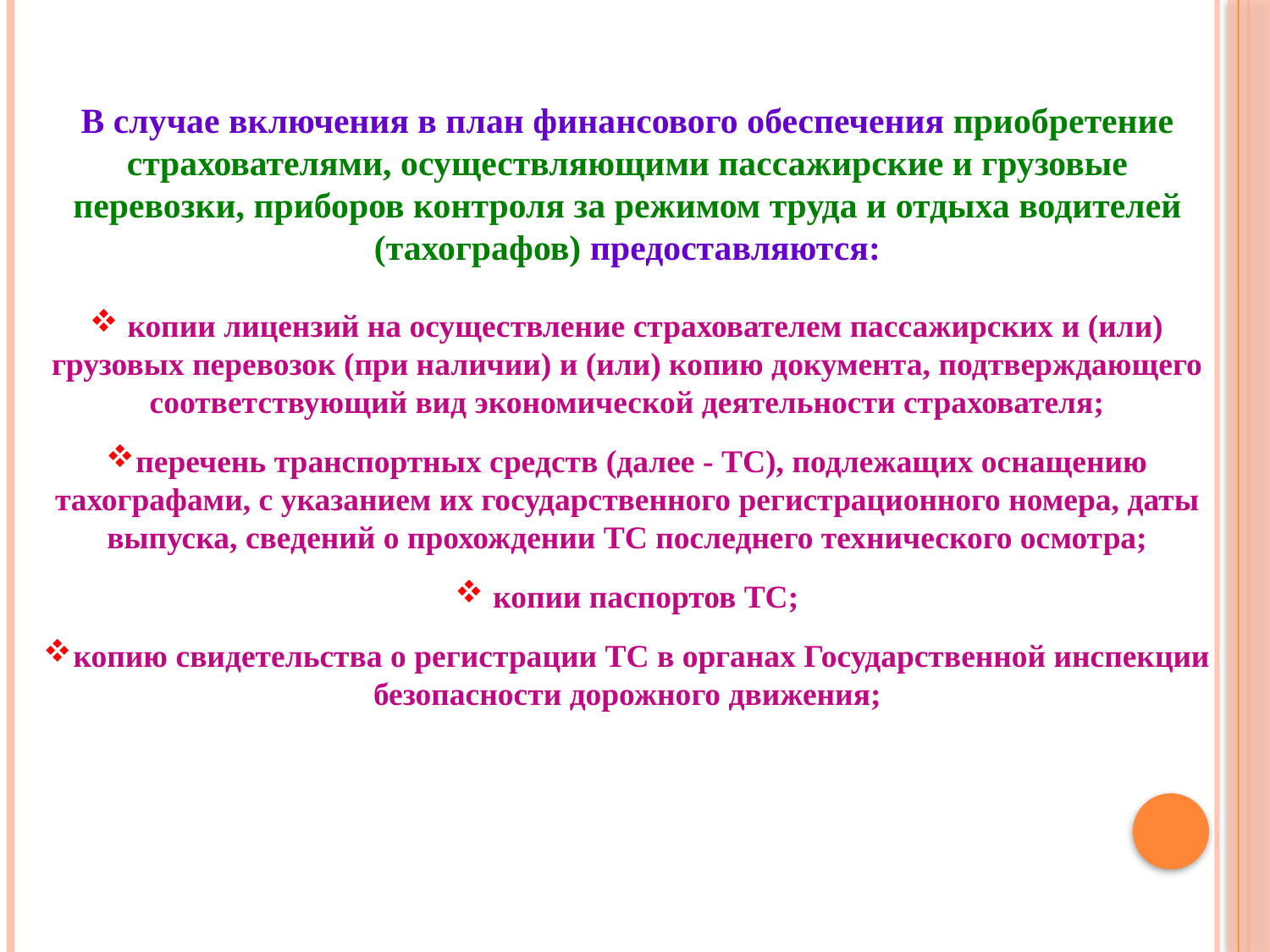

В случае включения в план финансового обеспечения приобретение страхователями, осуществляющими пассажирские и грузовые перевозки, приборов контроля за режимом труда и отдыха водителей (тахографов) предоставляются:

 копии лицензий на осуществление страхователем пассажирских и (или) грузовых перевозок (при наличии) и (или) копию документа, подтверждающего соответствующий вид экономической деятельности страхователя;

перечень транспортных средств (далее - ТС), подлежащих оснащению тахографами, с указанием их государственного регистрационного номера, даты выпуска, сведений о прохождении ТС последнего технического осмотра;

 копии паспортов ТС;

копию свидетельства о регистрации ТС в органах Государственной инспекции безопасности дорожного движения;